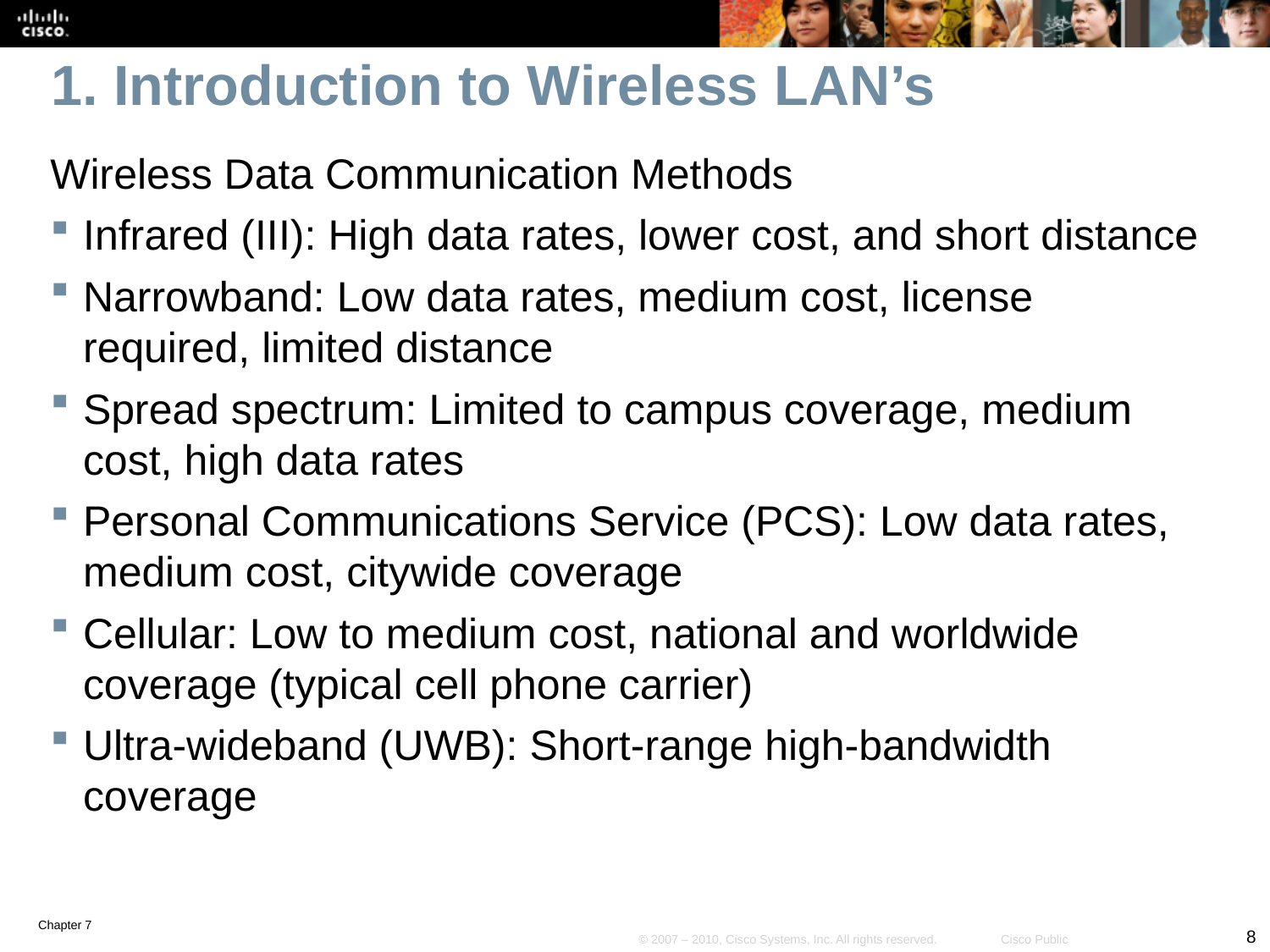

# 1. Introduction to Wireless LAN’s
Wireless Data Communication Methods
Infrared (III): High data rates, lower cost, and short distance
Narrowband: Low data rates, medium cost, license required, limited distance
Spread spectrum: Limited to campus coverage, medium cost, high data rates
Personal Communications Service (PCS): Low data rates, medium cost, citywide coverage
Cellular: Low to medium cost, national and worldwide coverage (typical cell phone carrier)
Ultra-wideband (UWB): Short-range high-bandwidth coverage